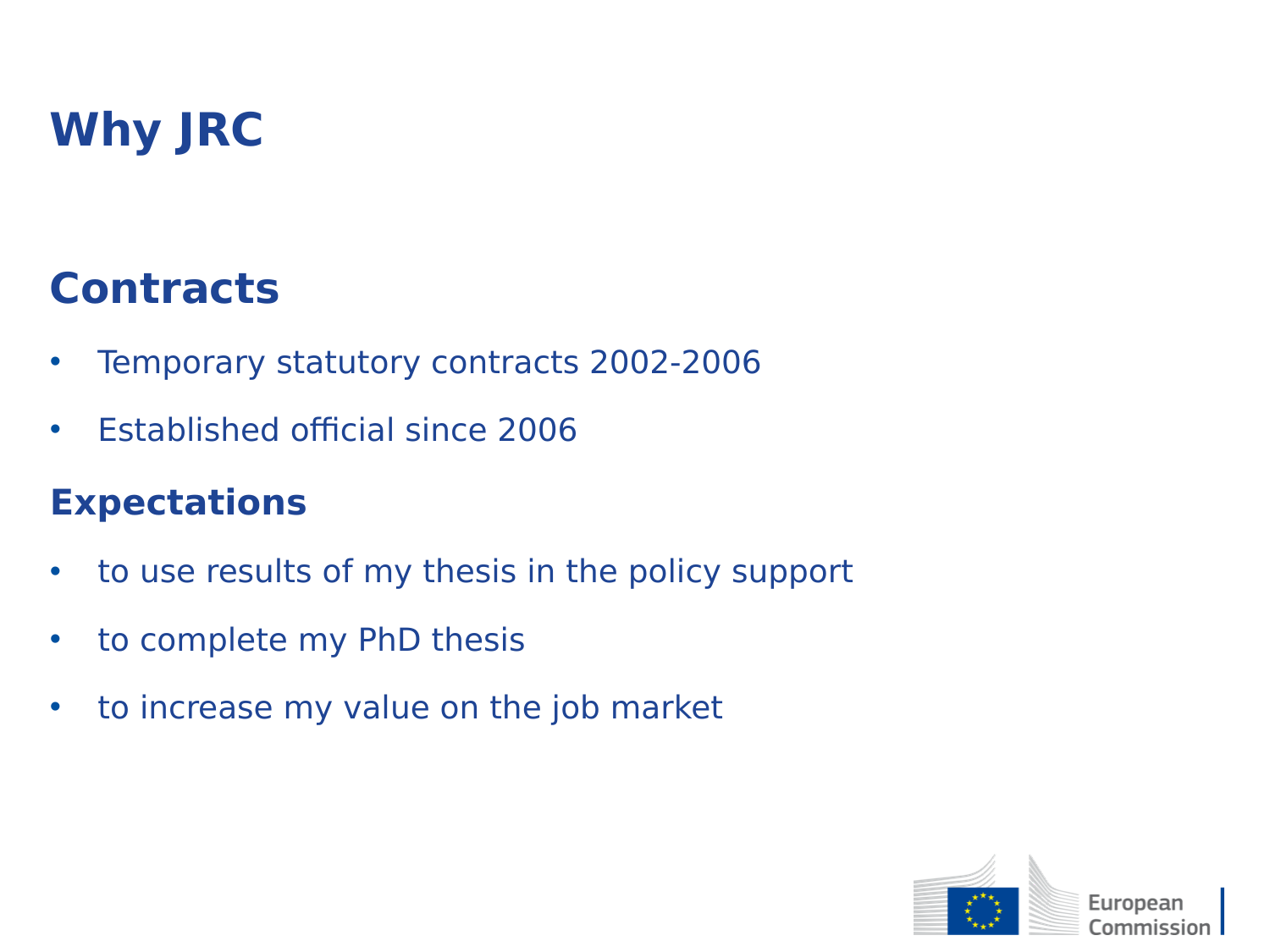

# Why JRC
Contracts
Temporary statutory contracts 2002-2006
Established official since 2006
Expectations
to use results of my thesis in the policy support
to complete my PhD thesis
to increase my value on the job market